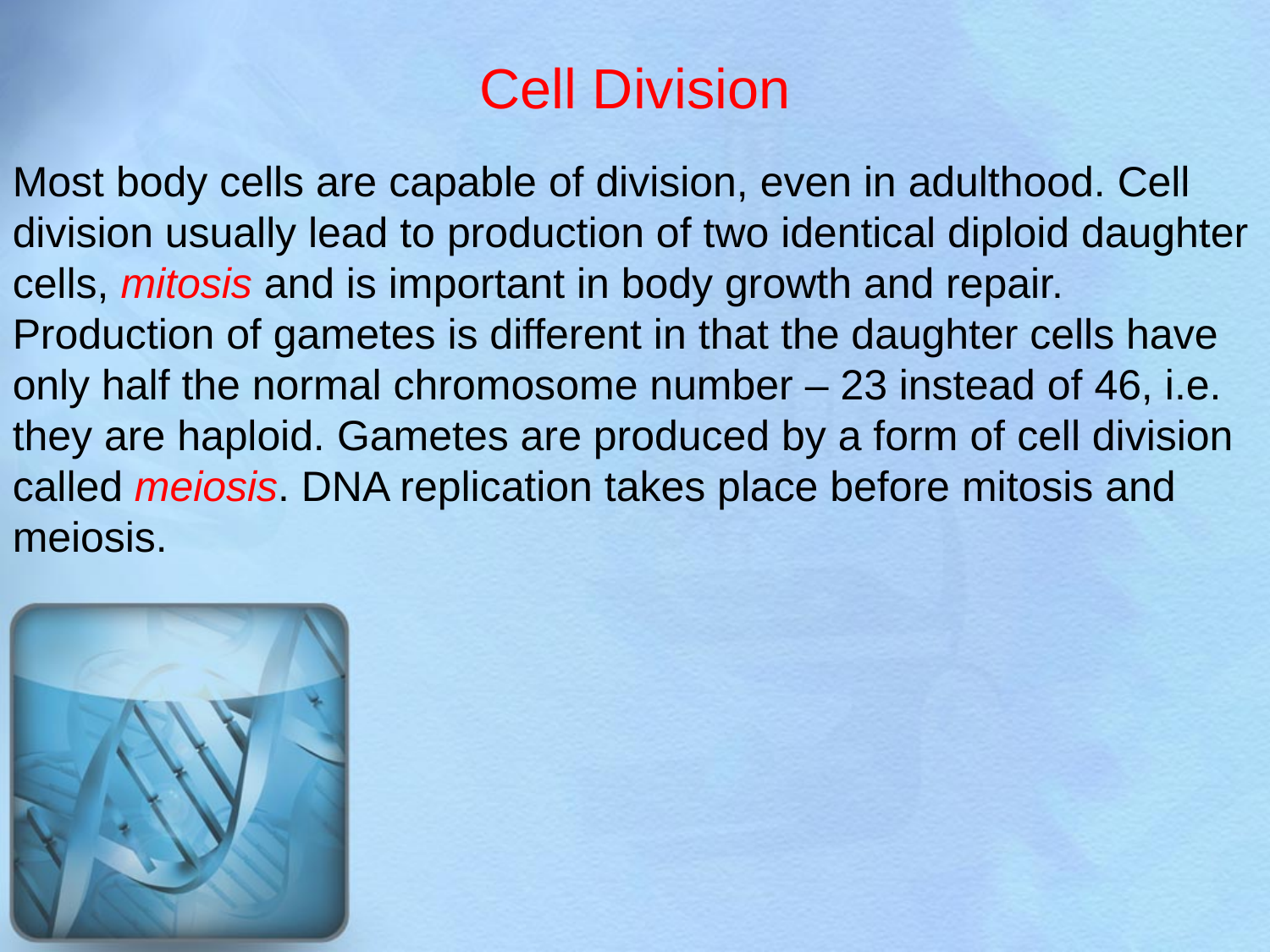

Cell Division
Most body cells are capable of division, even in adulthood. Cell division usually lead to production of two identical diploid daughter cells, mitosis and is important in body growth and repair. Production of gametes is different in that the daughter cells have only half the normal chromosome number – 23 instead of 46, i.e. they are haploid. Gametes are produced by a form of cell division called meiosis. DNA replication takes place before mitosis and meiosis.